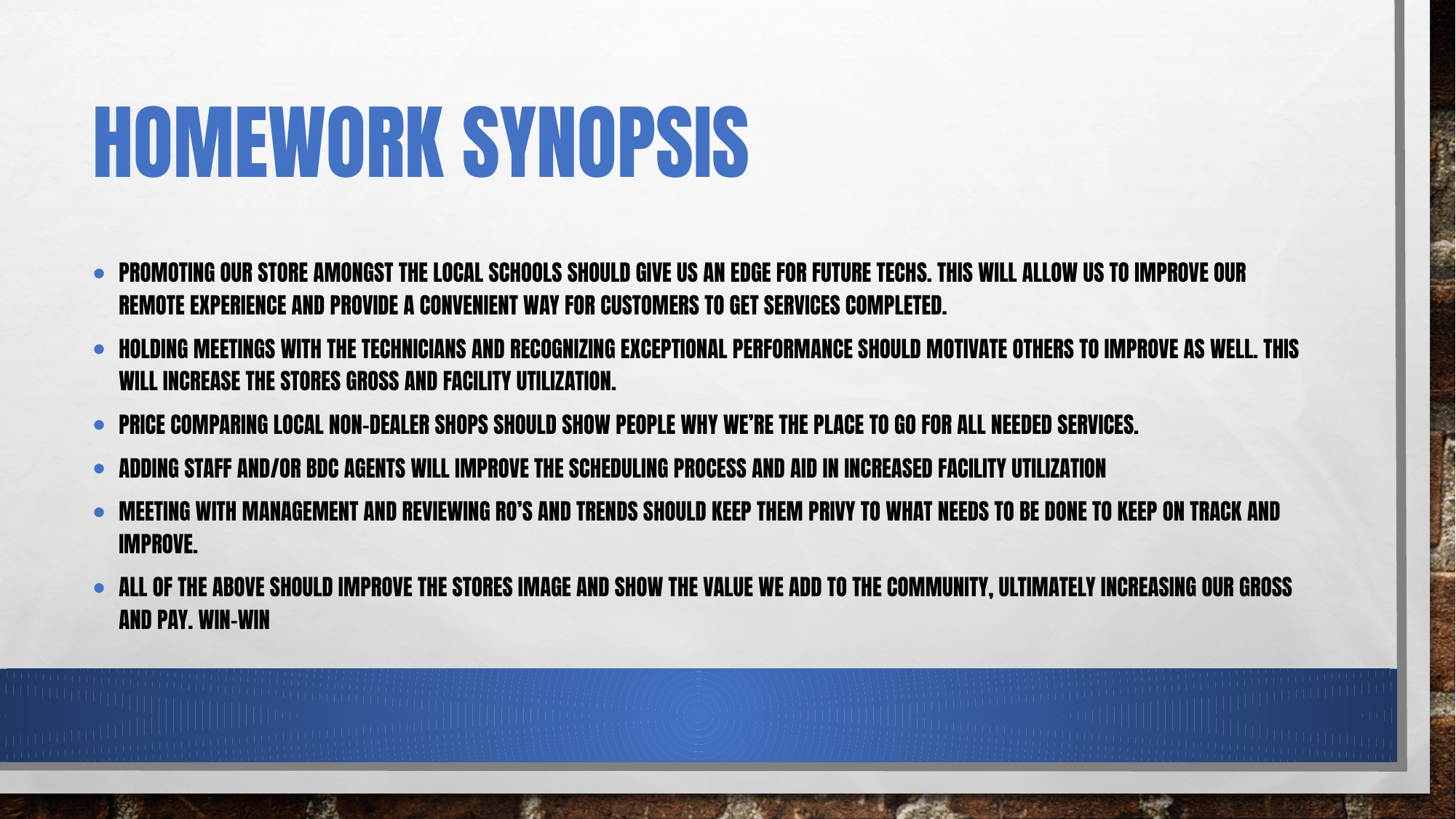

# Homework Synopsis
Promoting our store amongst the local schools should give us an edge for future techs. This will allow us to improve our remote experience and provide a convenient way for customers to get services completed.
Holding meetings with the technicians and recognizing exceptional performance should motivate others to improve as well. This will increase the stores gross and facility utilization.
Price comparing local non-dealer shops should show people why we’re the place to go for all needed services.
Adding staff and/or bdc agents will improve the scheduling process and aid in increased facility utilization
Meeting with management and reviewing ro’s and trends should keep them privy to what needs to be done to keep on track and improve.
All of the above should improve the stores image and show the value we add to the community, ultimately increasing our gross and pay. Win-win